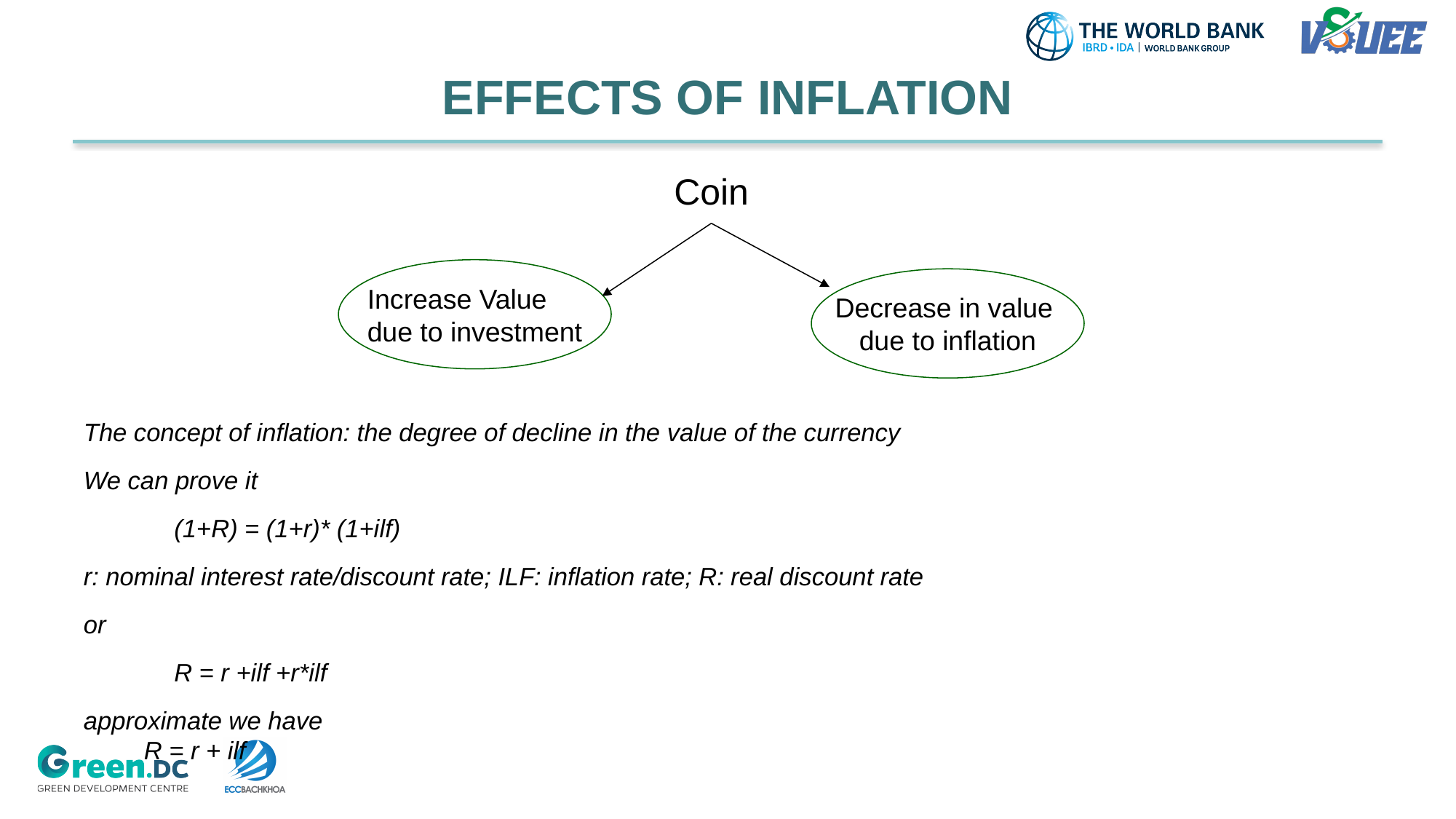

# EFFECTS OF INFLATION
Coin

Increase Value
due to investment
Decrease in value
due to inflation
The concept of inflation: the degree of decline in the value of the currency
We can prove it
	(1+R) = (1+r)* (1+ilf)
r: nominal interest rate/discount rate; ILF: inflation rate; R: real discount rate
or
	R = r +ilf +r*ilf
approximate we have
		R = r + ilf